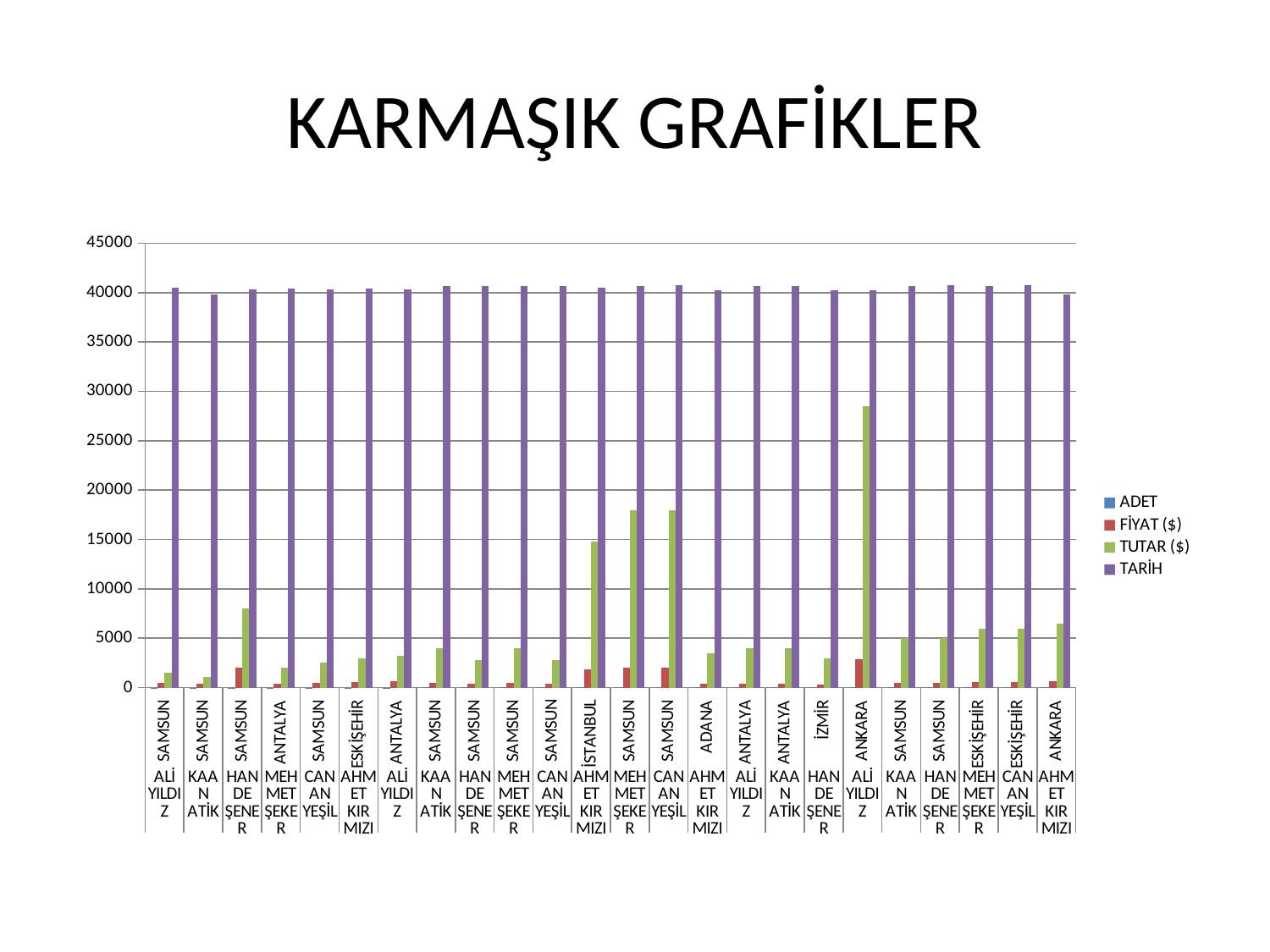

# KARMAŞIK GRAFİKLER

### Chart

| Category | ADET | FİYAT ($) | TUTAR ($) | TARİH |
|---|---|---|---|---|
| SAMSUN | 3.0 | 500.0 | 1500.0 | 40537.0 |
| SAMSUN | 3.0 | 350.0 | 1050.0 | 39832.0 |
| SAMSUN | 4.0 | 2000.0 | 8000.0 | 40355.0 |
| ANTALYA | 5.0 | 400.0 | 2000.0 | 40424.0 |
| SAMSUN | 5.0 | 500.0 | 2500.0 | 40305.0 |
| ESKİŞEHİR | 5.0 | 600.0 | 3000.0 | 40381.0 |
| ANTALYA | 5.0 | 650.0 | 3250.0 | 40321.0 |
| SAMSUN | 8.0 | 500.0 | 4000.0 | 40674.0 |
| SAMSUN | 8.0 | 350.0 | 2800.0 | 40675.0 |
| SAMSUN | 8.0 | 500.0 | 4000.0 | 40713.0 |
| SAMSUN | 8.0 | 350.0 | 2800.0 | 40714.0 |
| İSTANBUL | 8.0 | 1850.0 | 14800.0 | 40499.0 |
| SAMSUN | 9.0 | 2000.0 | 18000.0 | 40687.0 |
| SAMSUN | 9.0 | 2000.0 | 18000.0 | 40726.0 |
| ADANA | 10.0 | 350.0 | 3500.0 | 40243.0 |
| ANTALYA | 10.0 | 400.0 | 4000.0 | 40671.0 |
| ANTALYA | 10.0 | 400.0 | 4000.0 | 40710.0 |
| İZMİR | 10.0 | 300.0 | 3000.0 | 40212.0 |
| ANKARA | 10.0 | 2850.0 | 28500.0 | 40249.0 |
| SAMSUN | 10.0 | 500.0 | 5000.0 | 40691.0 |
| SAMSUN | 10.0 | 500.0 | 5000.0 | 40730.0 |
| ESKİŞEHİR | 10.0 | 600.0 | 6000.0 | 40692.0 |
| ESKİŞEHİR | 10.0 | 600.0 | 6000.0 | 40731.0 |
| ANKARA | 10.0 | 650.0 | 6500.0 | 39814.0 |